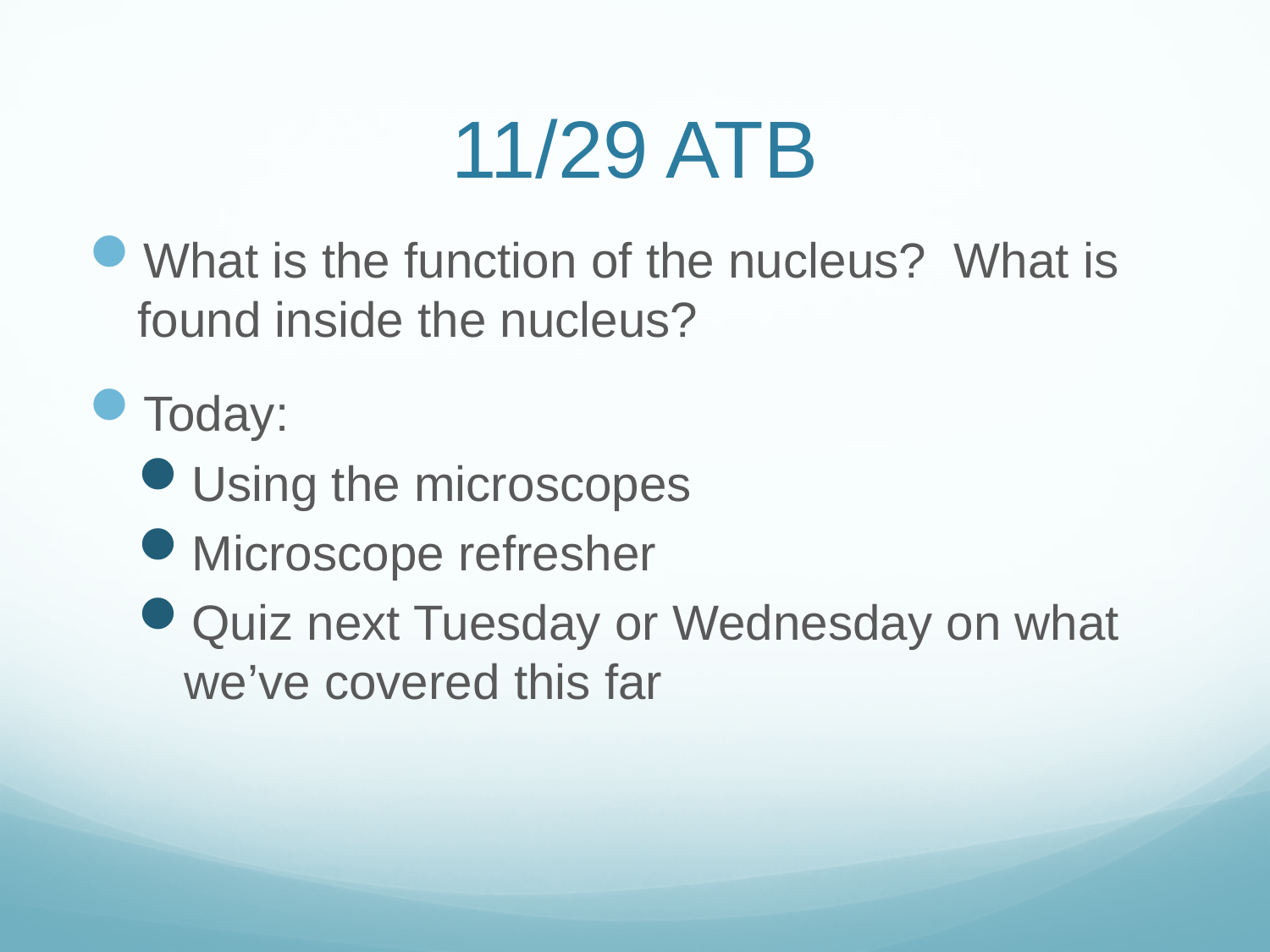

# 11/29 ATB
What is the function of the nucleus?  What is found inside the nucleus?
Today:
Using the microscopes
Microscope refresher
Quiz next Tuesday or Wednesday on what we’ve covered this far